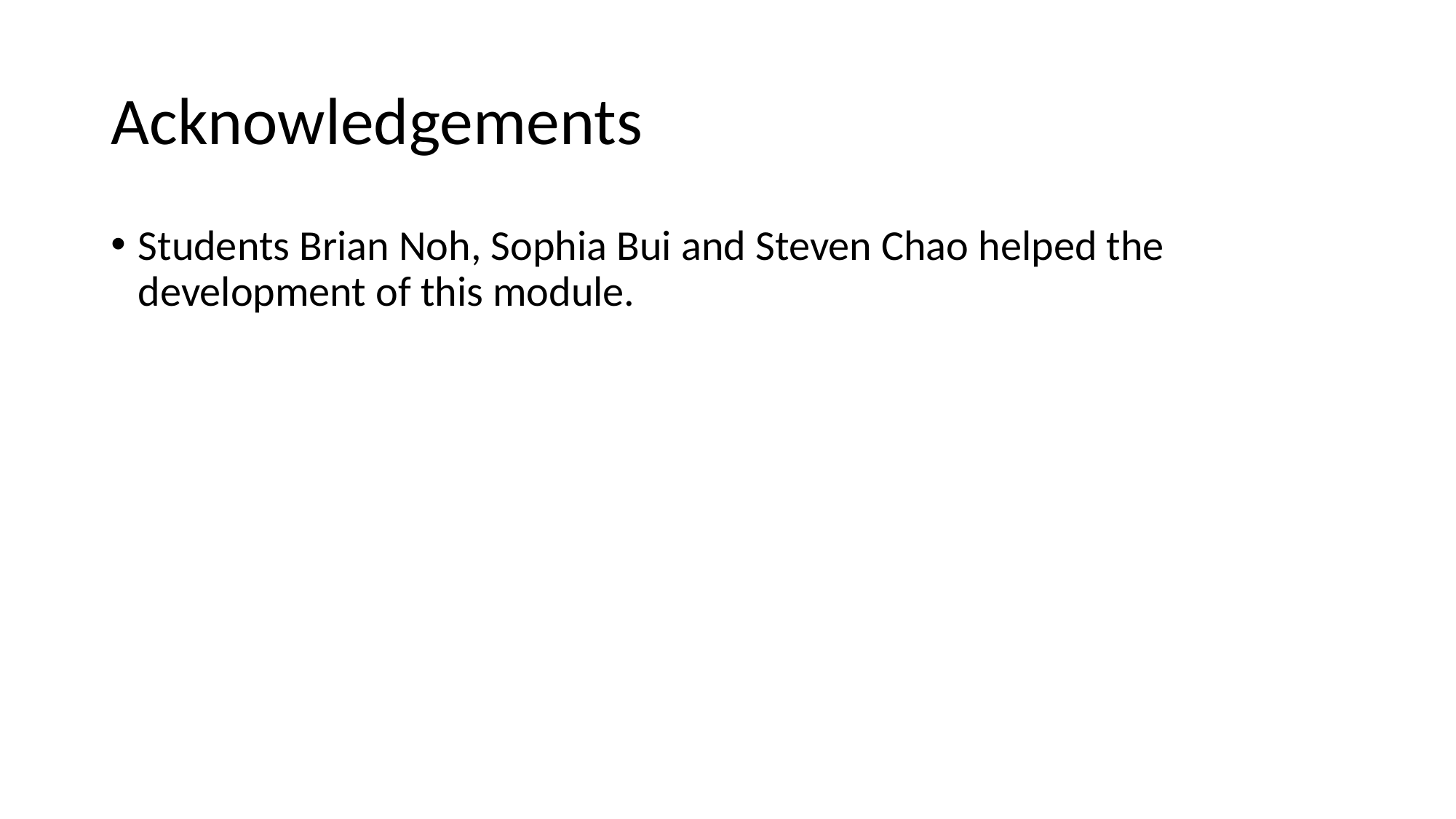

# Acknowledgements
Students Brian Noh, Sophia Bui and Steven Chao helped the development of this module.